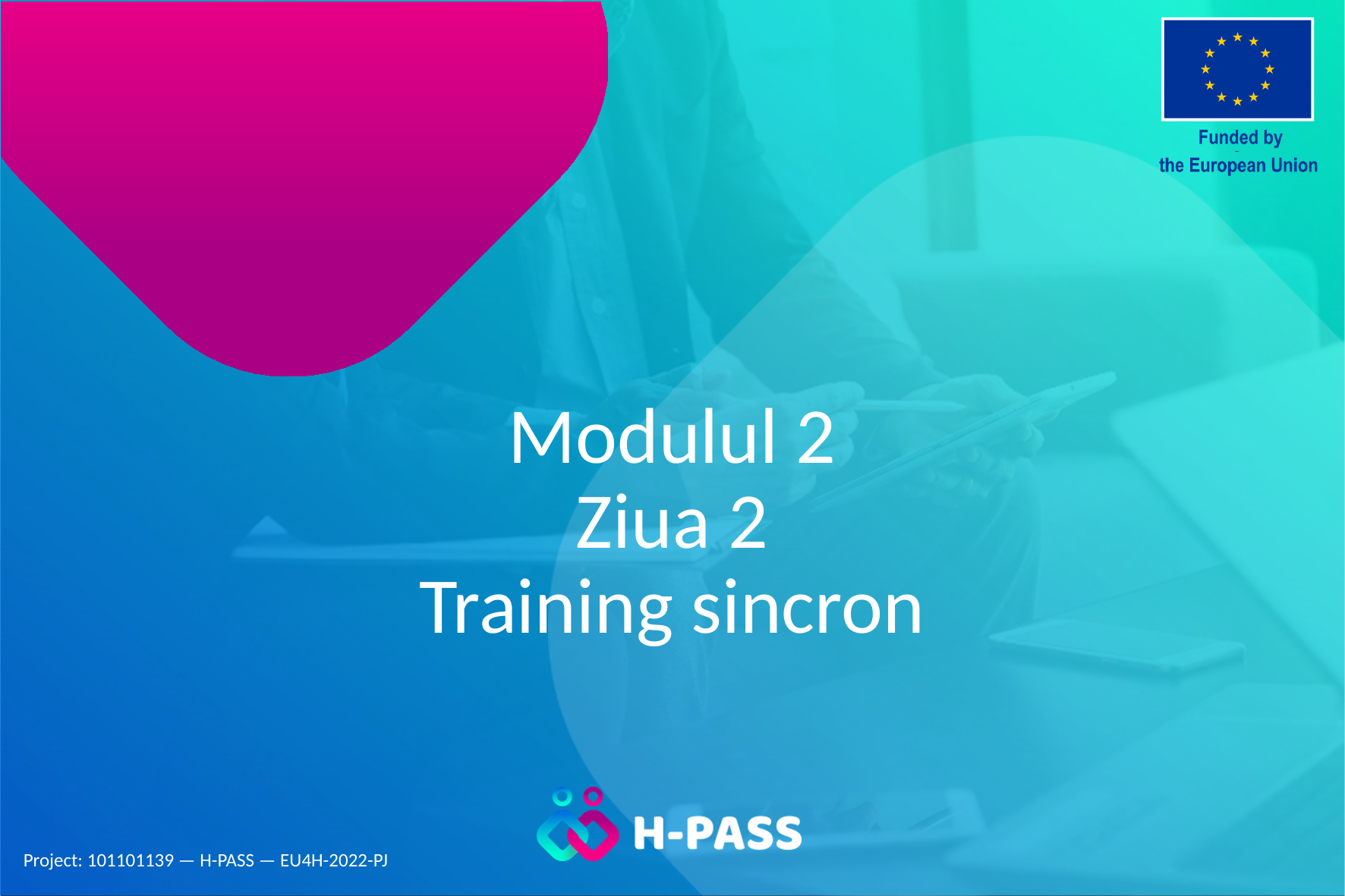

# Modulul 2 Ziua 2 Training sincron
Project: 101101139 — H-PASS — EU4H-2022-PJ